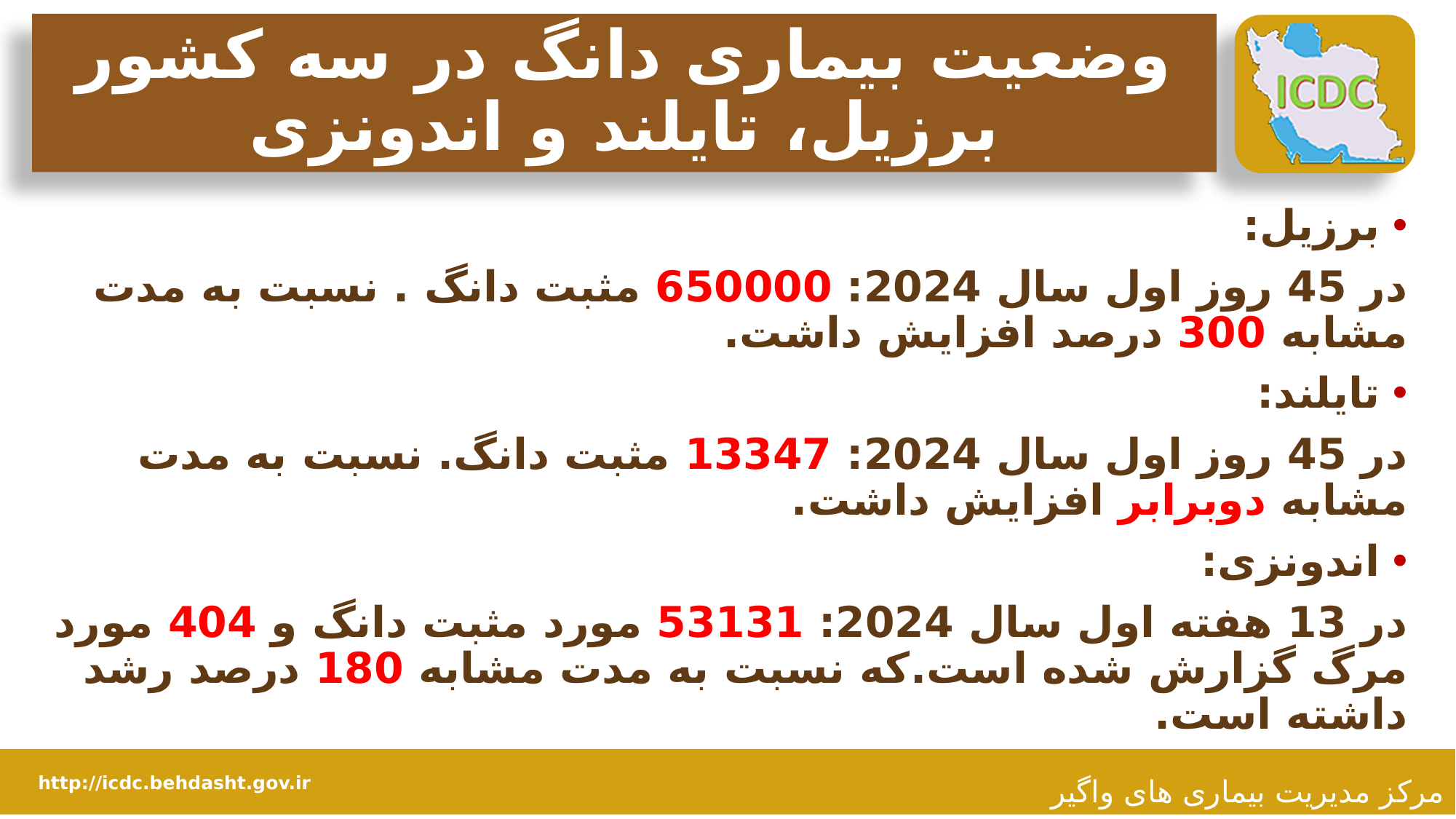

# وضعیت بیماری دانگ در سه کشور برزیل، تایلند و اندونزی
برزیل:
در 45 روز اول سال 2024: 650000 مثبت دانگ . نسبت به مدت مشابه 300 درصد افزایش داشت.
تایلند:
در 45 روز اول سال 2024: 13347 مثبت دانگ. نسبت به مدت مشابه دوبرابر افزایش داشت.
اندونزی:
در 13 هفته اول سال 2024: 53131 مورد مثبت دانگ و 404 مورد مرگ گزارش شده است.که نسبت به مدت مشابه 180 درصد رشد داشته است.